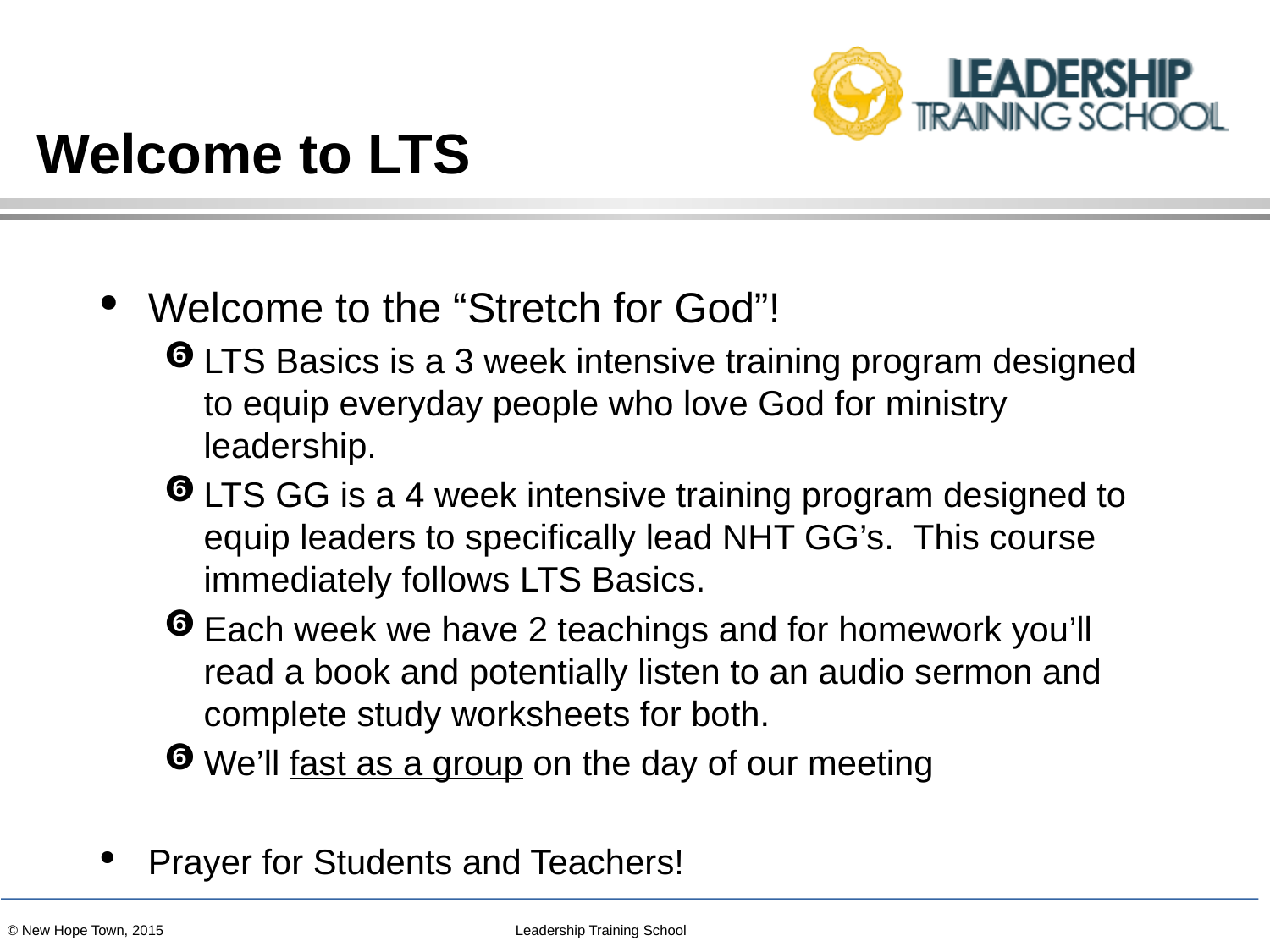

# Welcome to LTS
Welcome to the “Stretch for God”!
LTS Basics is a 3 week intensive training program designed to equip everyday people who love God for ministry leadership.
LTS GG is a 4 week intensive training program designed to equip leaders to specifically lead NHT GG’s.  This course immediately follows LTS Basics.
Each week we have 2 teachings and for homework you’ll read a book and potentially listen to an audio sermon and complete study worksheets for both.
We’ll fast as a group on the day of our meeting

Prayer for Students and Teachers!
3